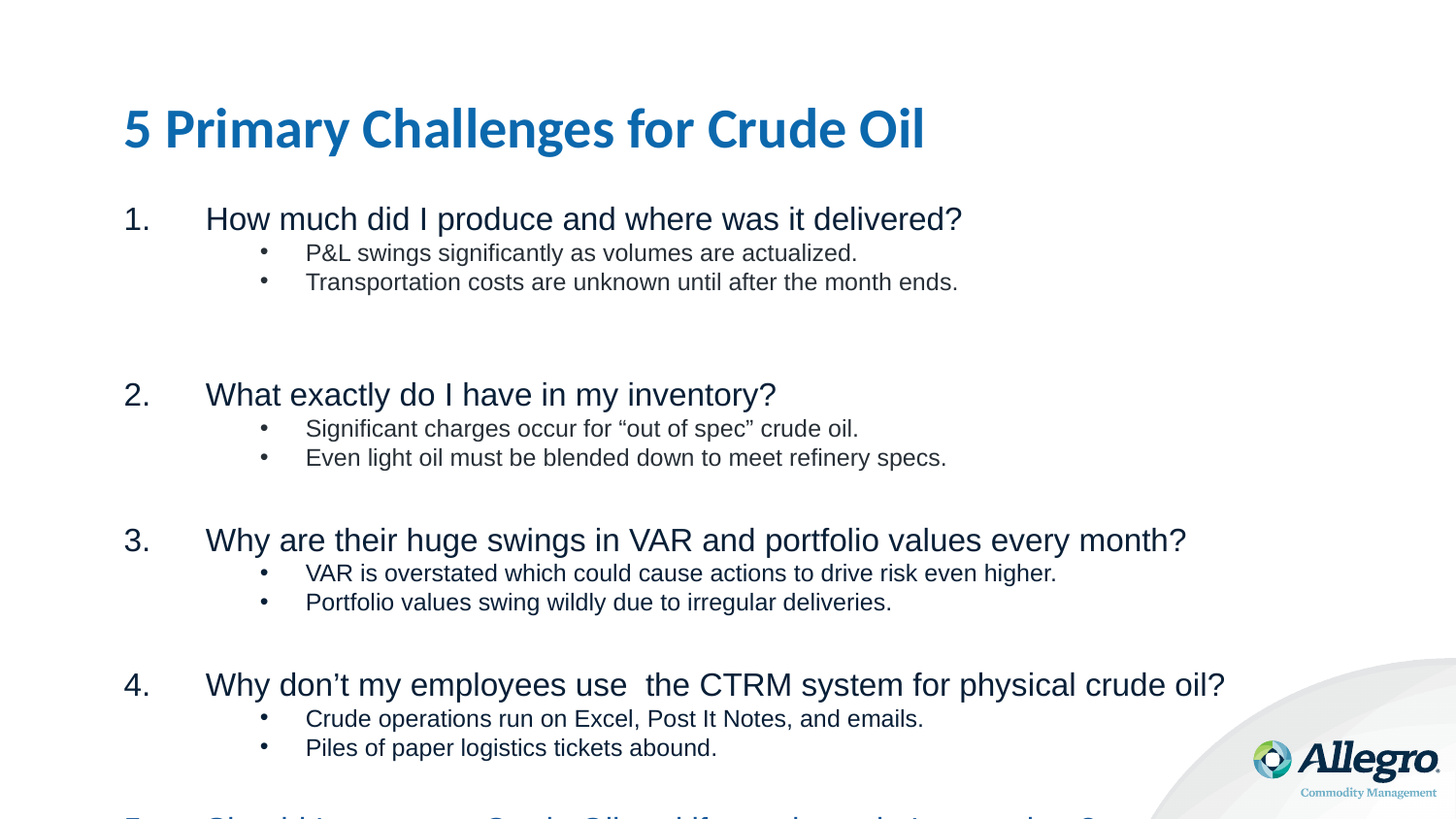

# 5 Primary Challenges for Crude Oil
How much did I produce and where was it delivered?
P&L swings significantly as volumes are actualized.
Transportation costs are unknown until after the month ends.

What exactly do I have in my inventory?
Significant charges occur for “out of spec” crude oil.
Even light oil must be blended down to meet refinery specs.

Why are their huge swings in VAR and portfolio values every month?
VAR is overstated which could cause actions to drive risk even higher.
Portfolio values swing wildly due to irregular deliveries.

Why don’t my employees use  the CTRM system for physical crude oil?
Crude operations run on Excel, Post It Notes, and emails.
Piles of paper logistics tickets abound.

Should I export my Crude Oil and if so, where do I export it to?
Many organizations lack the personnel to both evaluate and operationally handle exports.
Many systems have no international or vessel functionality.